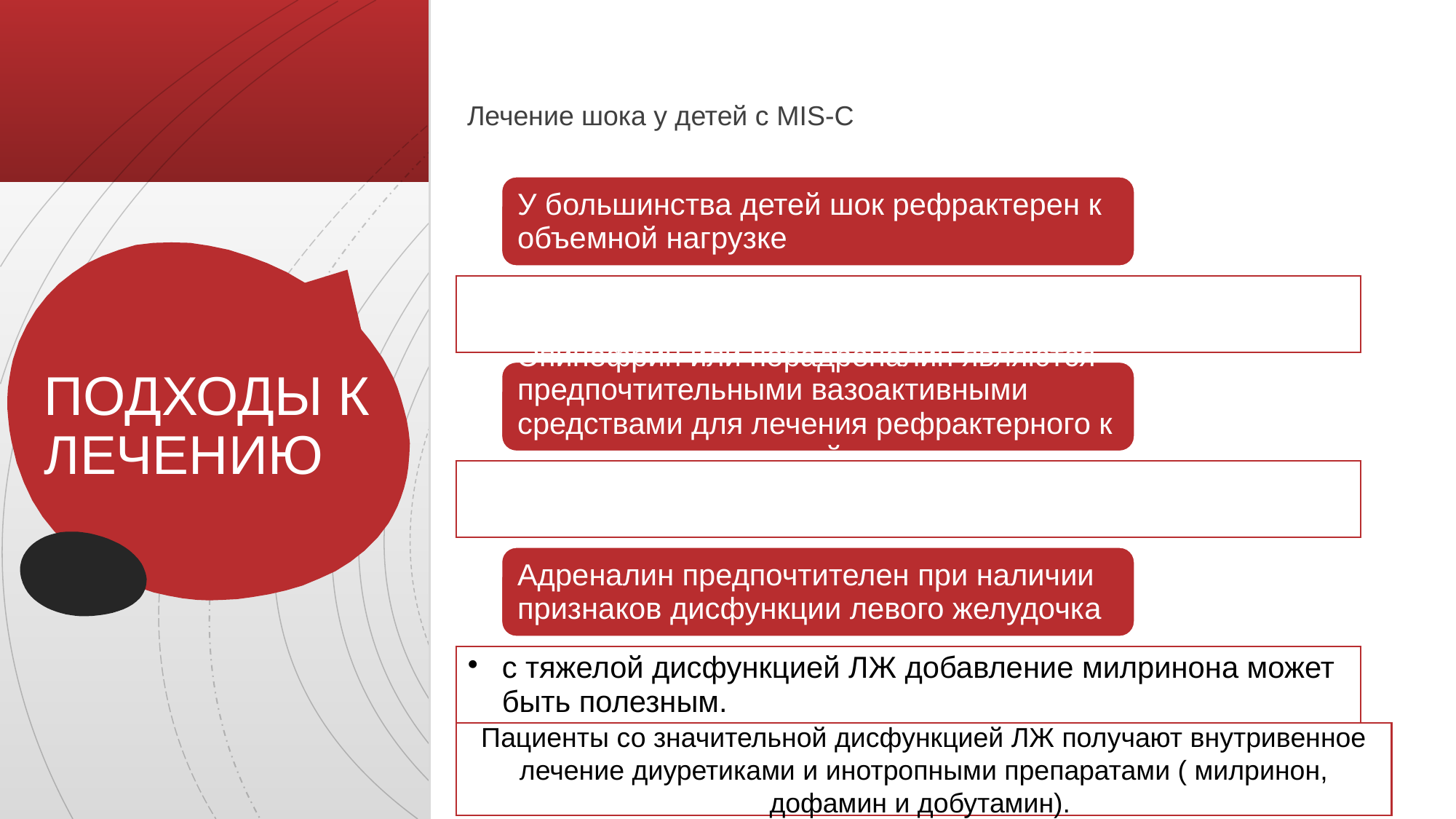

Лечение шока у детей с MIS-C
У большинства детей шок рефрактерен к объемной нагрузке
Эпинефрин или норадреналин являются предпочтительными вазоактивными средствами для лечения рефрактерного к жидкости шока у детей.
Адреналин предпочтителен при наличии признаков дисфункции левого желудочка
с тяжелой дисфункцией ЛЖ добавление милринона может быть полезным.
# ПОДХОДЫ К ЛЕЧЕНИЮ
Пациенты со значительной дисфункцией ЛЖ получают внутривенное лечение диуретиками и инотропными препаратами ( милринон, дофамин и добутамин).